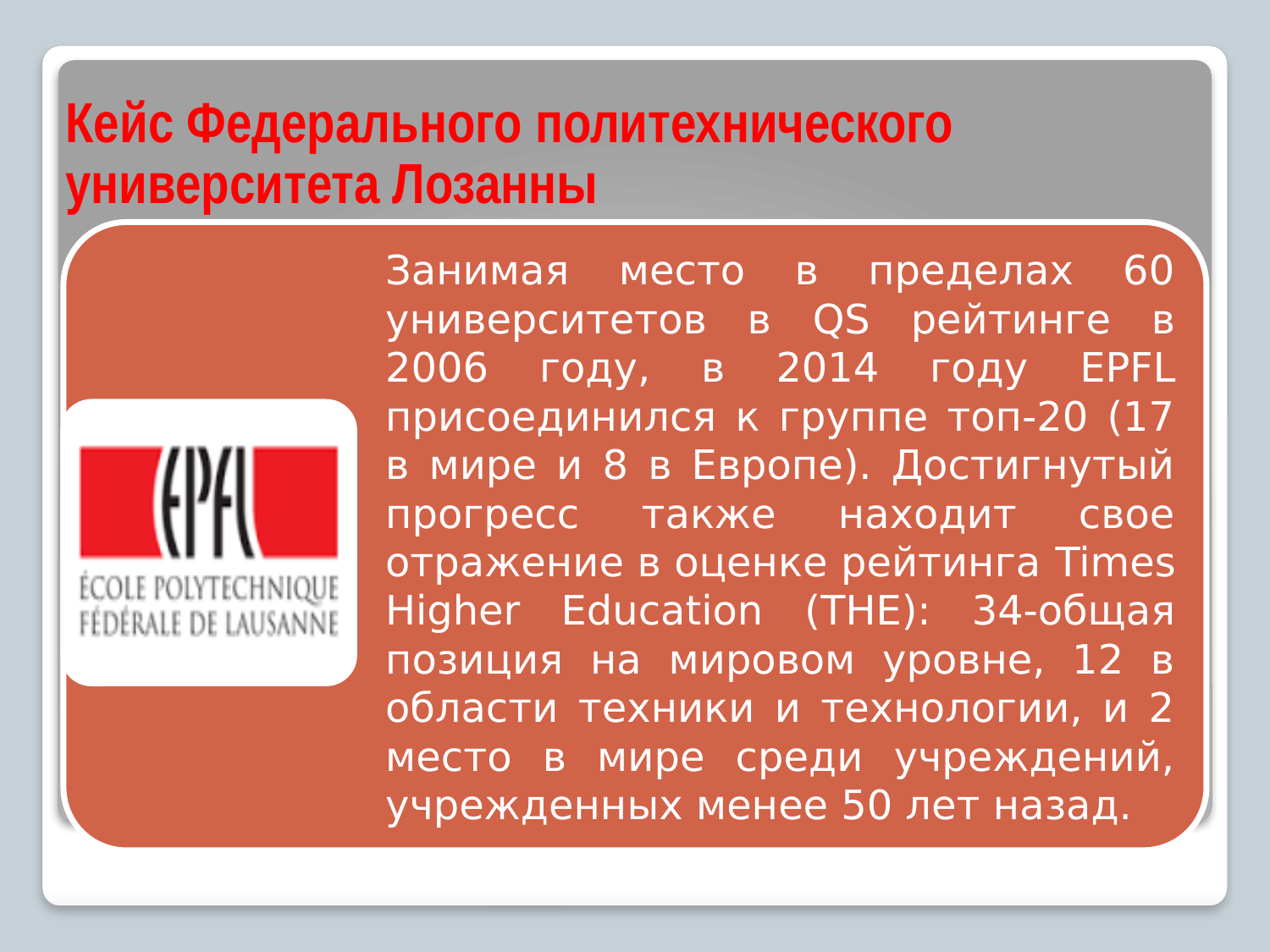

# Кейс Федерального политехнического университета Лозанны
Занимая место в пределах 60 университетов в QS рейтинге в 2006 году, в 2014 году EPFL присоединился к группе топ-20 (17 в мире и 8 в Европе). Достигнутый прогресс также находит свое отражение в оценке рейтинга Times Higher Education (THE): 34-общая позиция на мировом уровне, 12 в области техники и технологии, и 2 место в мире среди учреждений, учрежденных менее 50 лет назад.